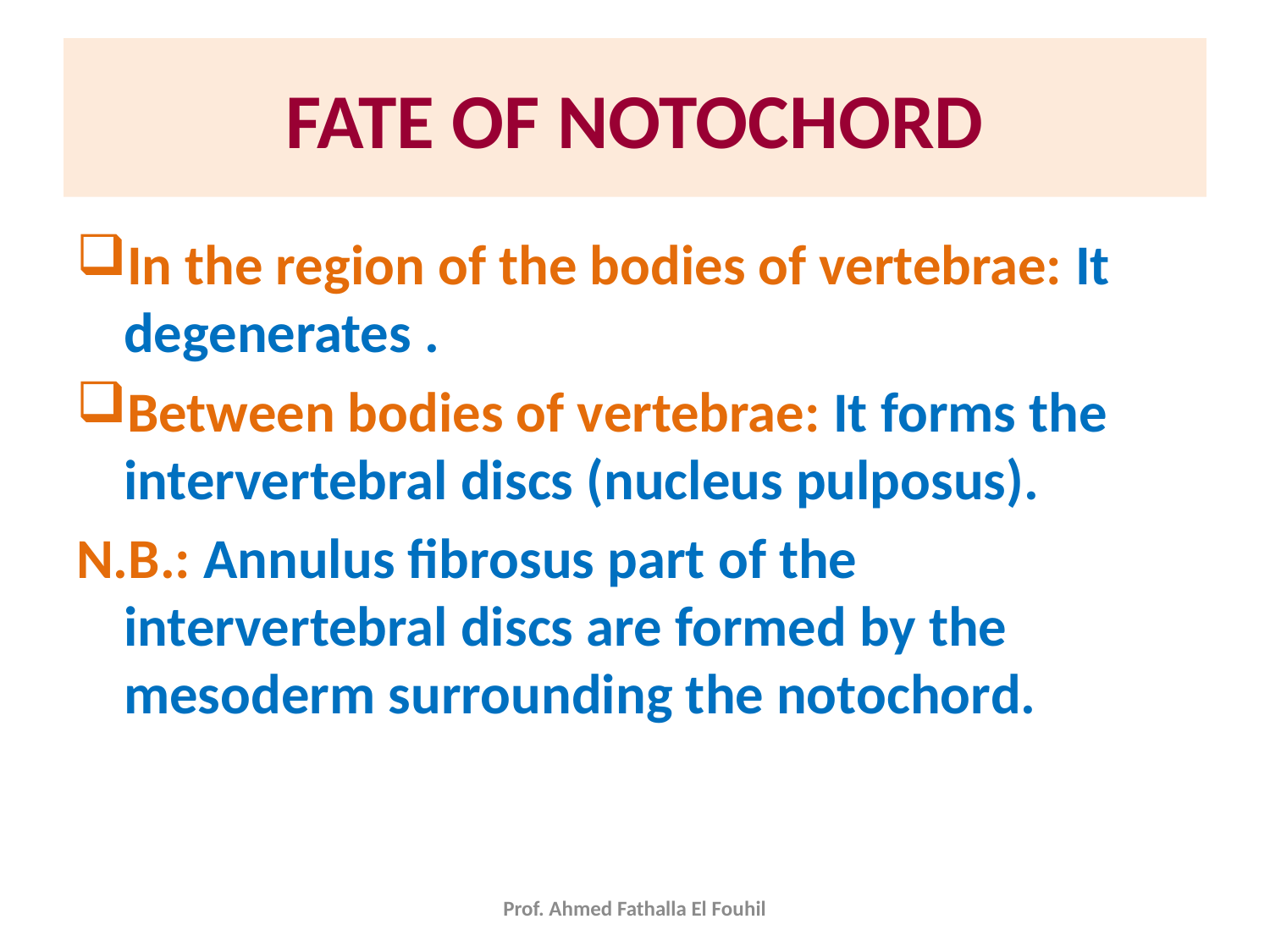

# FATE OF NOTOCHORD
In the region of the bodies of vertebrae: It degenerates .
Between bodies of vertebrae: It forms the intervertebral discs (nucleus pulposus).
N.B.: Annulus fibrosus part of the intervertebral discs are formed by the mesoderm surrounding the notochord.
Prof. Ahmed Fathalla El Fouhil